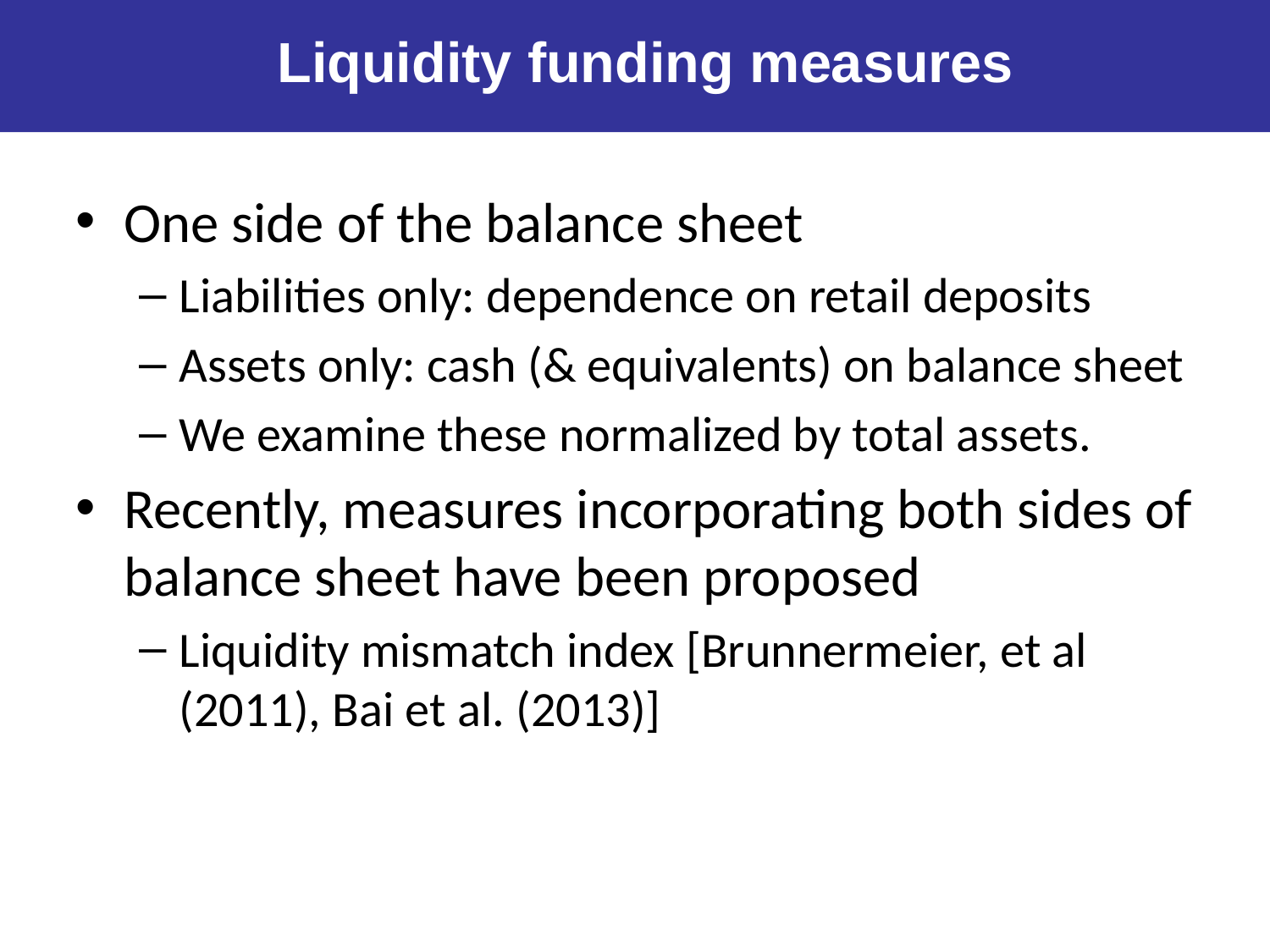

Liquidity funding measures
One side of the balance sheet
Liabilities only: dependence on retail deposits
Assets only: cash (& equivalents) on balance sheet
We examine these normalized by total assets.
Recently, measures incorporating both sides of balance sheet have been proposed
Liquidity mismatch index [Brunnermeier, et al (2011), Bai et al. (2013)]